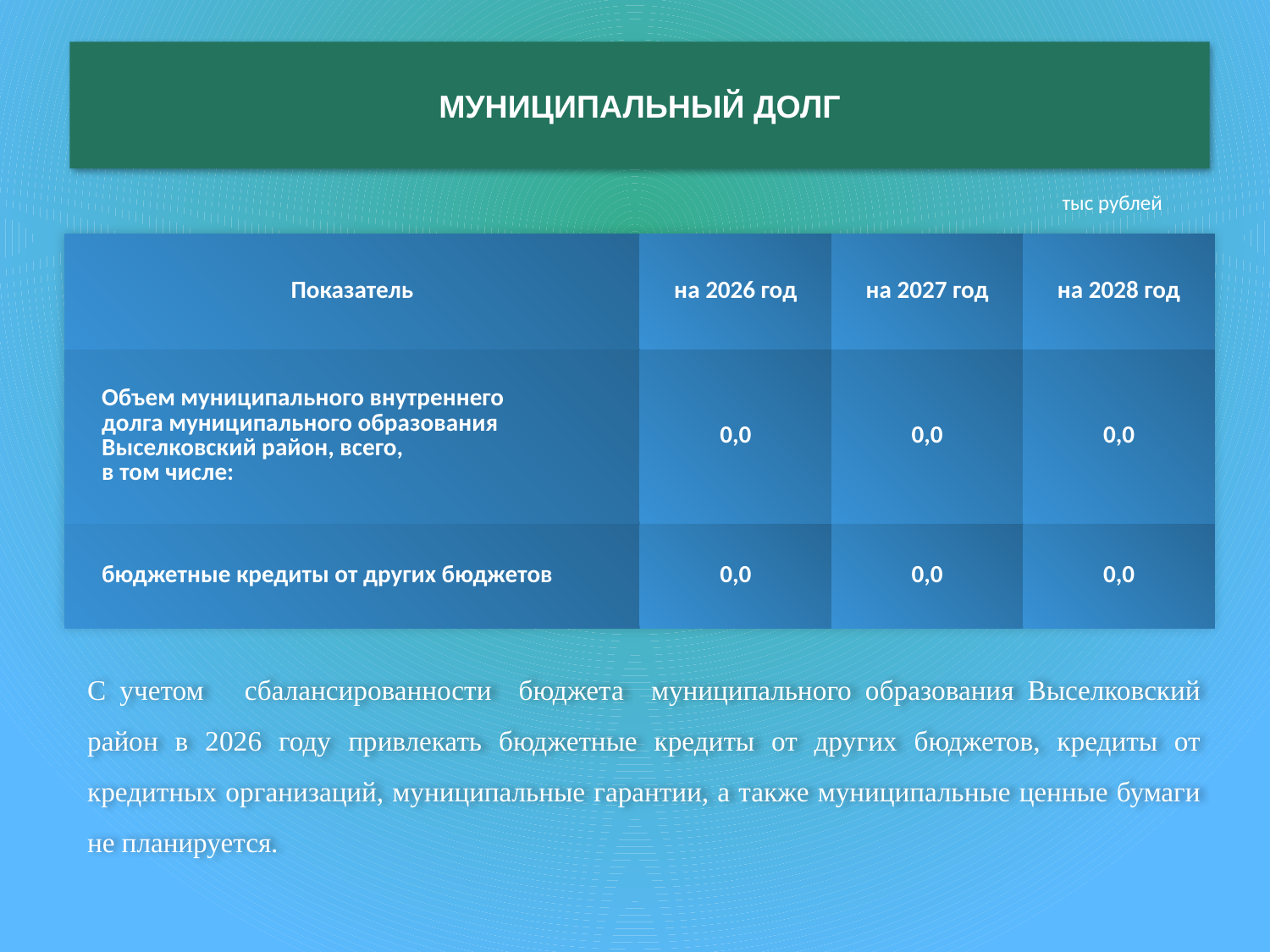

МУНИЦИПАЛЬНЫЙ ДОЛГ

тыс рублей
| Показатель | на 2026 год | на 2027 год | на 2028 год |
| --- | --- | --- | --- |
| Объем муниципального внутреннего долга муниципального образования Выселковский район, всего, в том числе: | 0,0 | 0,0 | 0,0 |
| бюджетные кредиты от других бюджетов | 0,0 | 0,0 | 0,0 |

С учетом   сбалансированности  бюджета  муниципального образования Выселковский район в 2026 году привлекать бюджетные кредиты от других бюджетов, кредиты от кредитных организаций, муниципальные гарантии, а также муниципальные ценные бумаги не планируется.